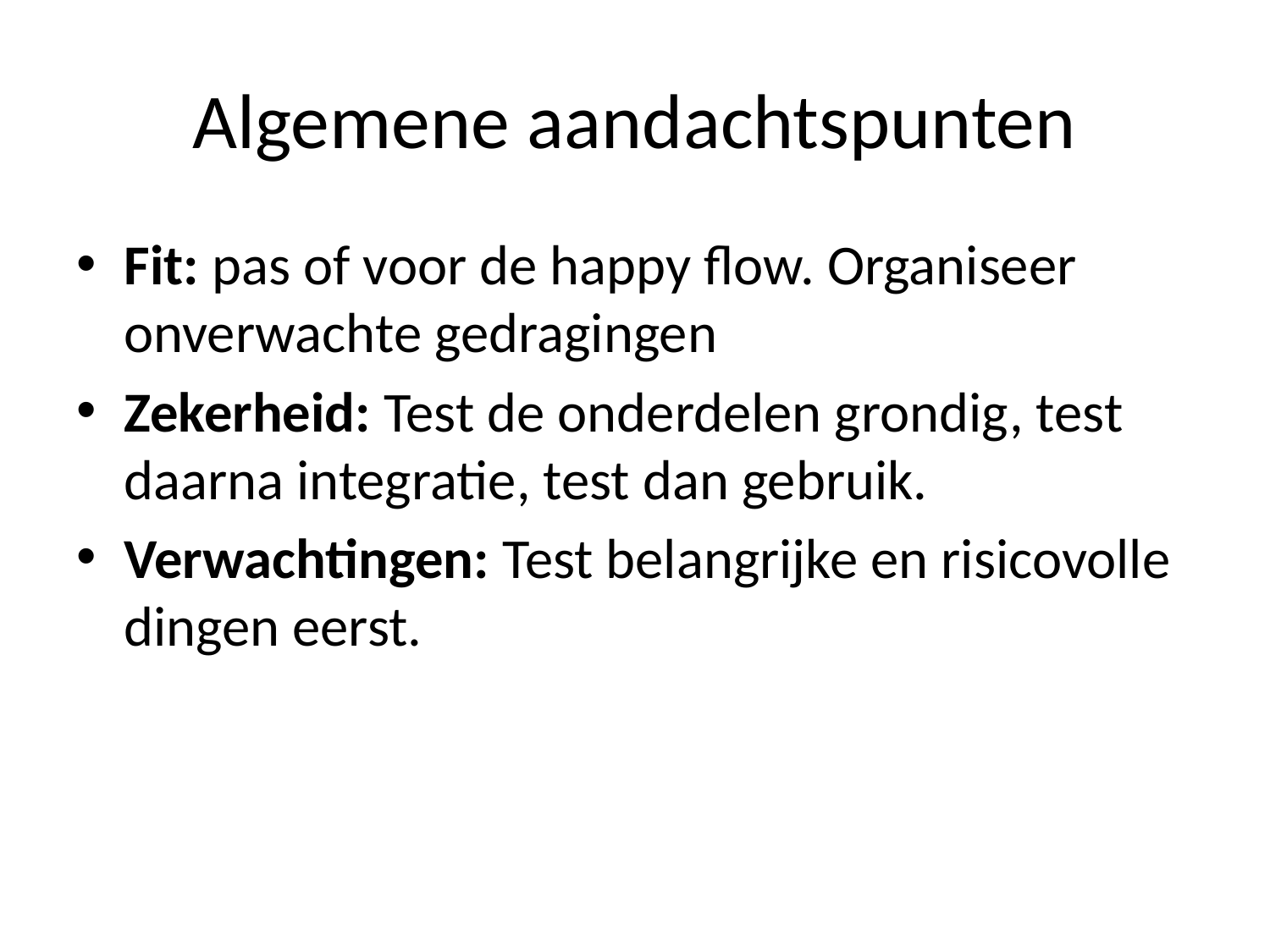

# Algemene aandachtspunten
Fit: pas of voor de happy flow. Organiseer onverwachte gedragingen
Zekerheid: Test de onderdelen grondig, test daarna integratie, test dan gebruik.
Verwachtingen: Test belangrijke en risicovolle dingen eerst.